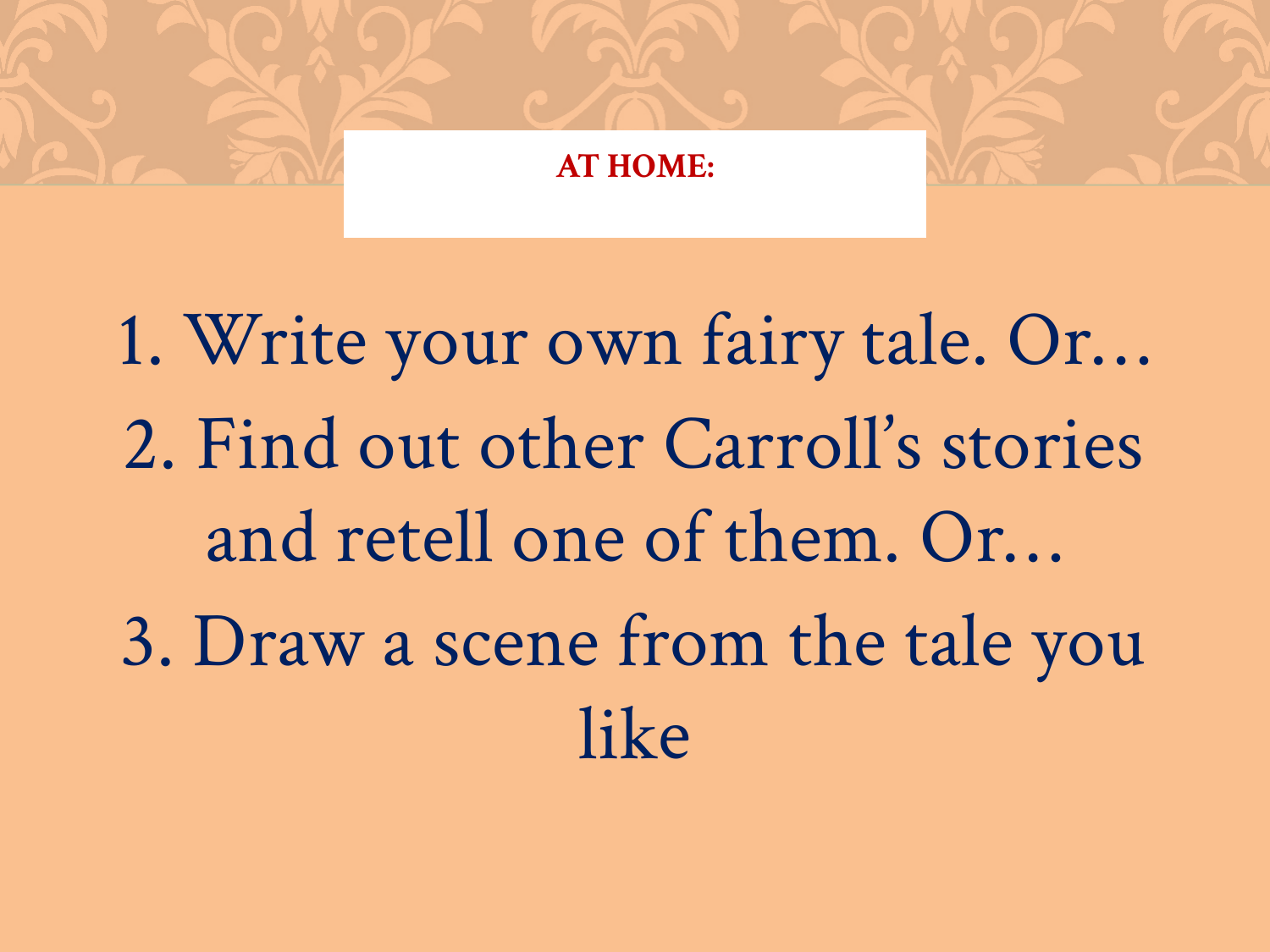

# At home:
1. Write your own fairy tale. Or…
2. Find out other Carroll’s stories and retell one of them. Or…
3. Draw a scene from the tale you like